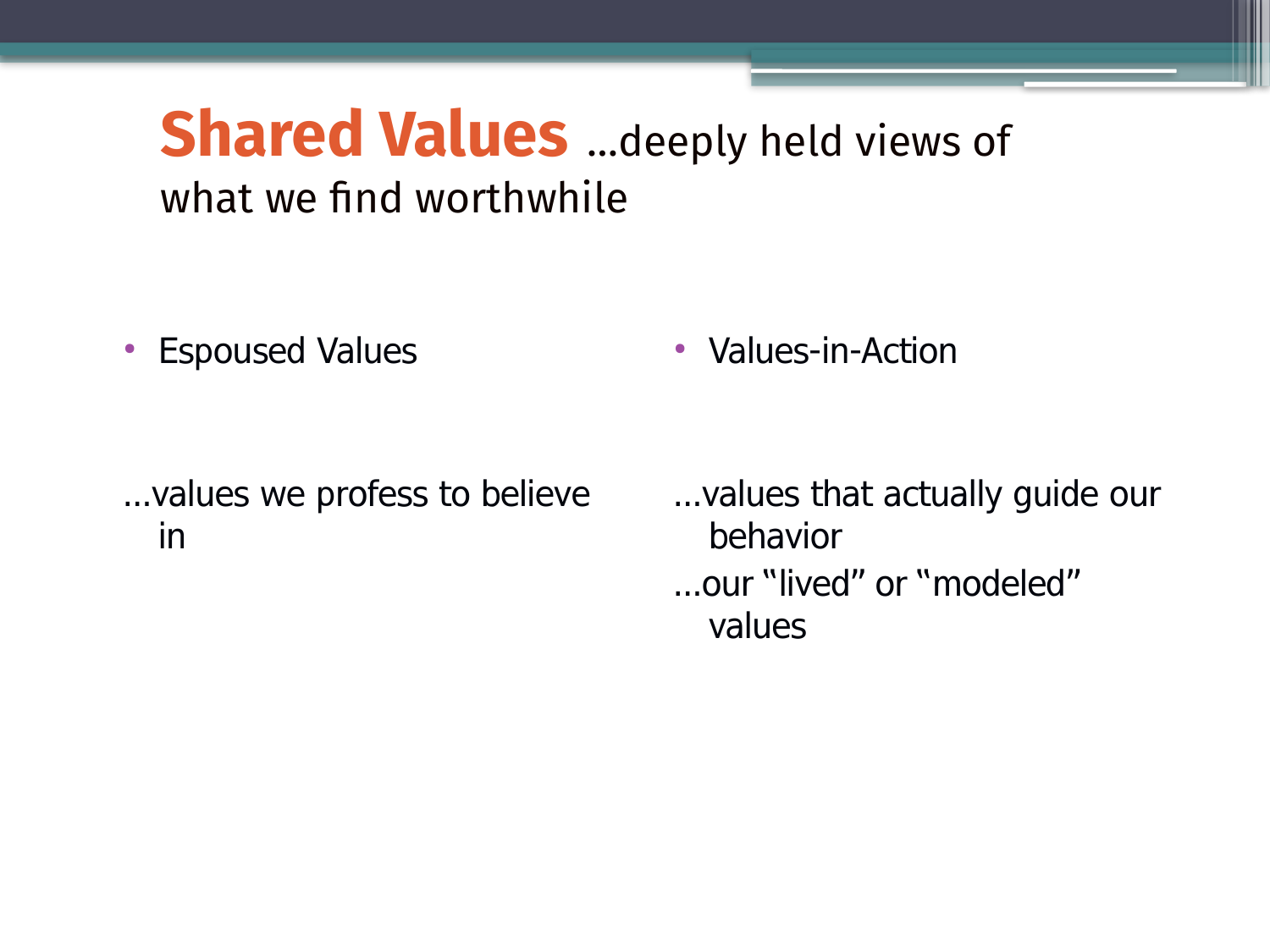

# Shared Values …deeply held views of what we find worthwhile
Espoused Values

…values we profess to believe in
Values-in-Action

…values that actually guide our behavior
…our “lived” or “modeled” values